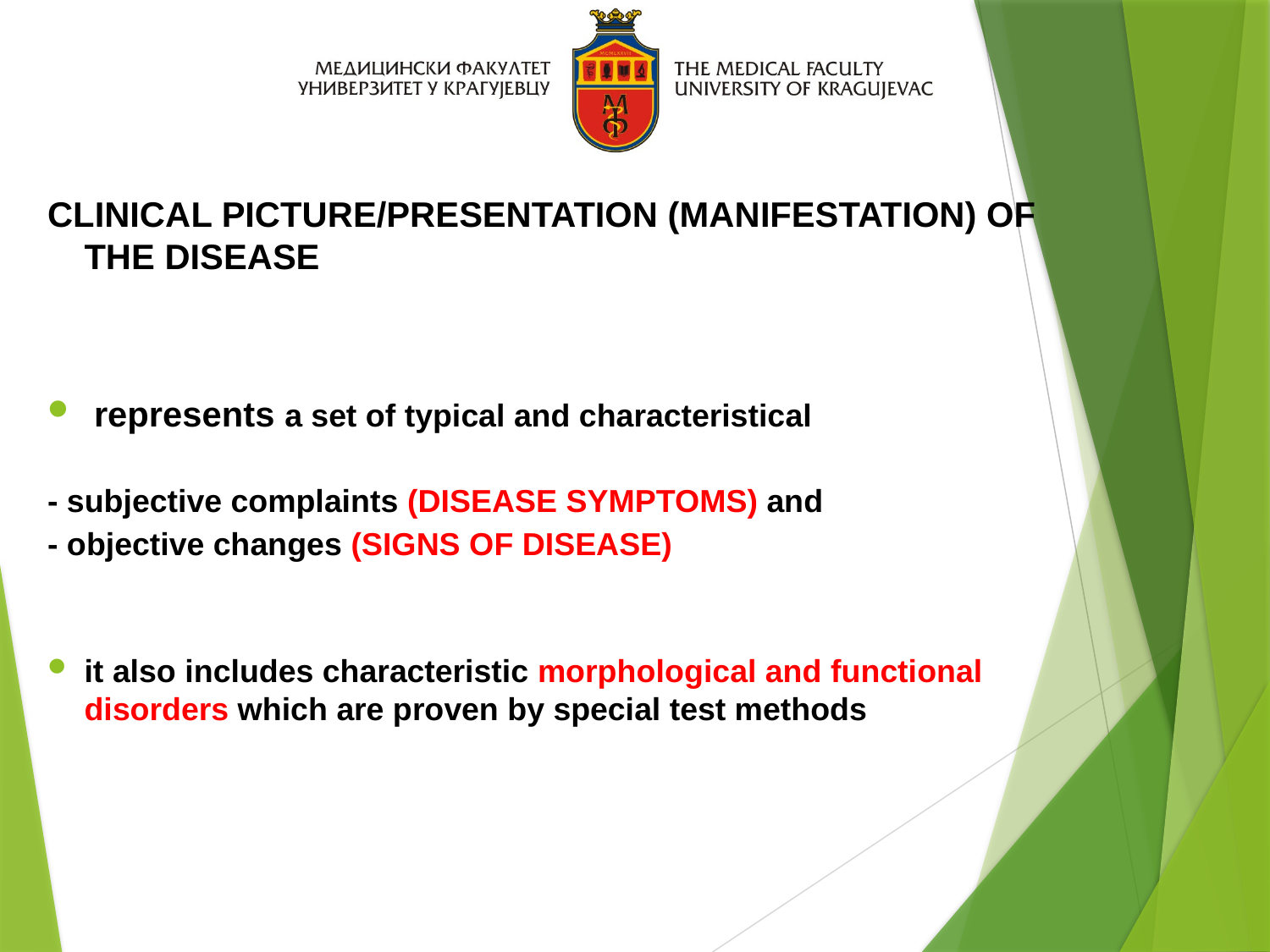

CLINICAL PICTURE/PRESENTATION (MANIFESTATION) OF THE DISEASE

 represents a set of typical and characteristical

- subjective complaints (DISEASE SYMPTOMS) and
- objective changes (SIGNS OF DISEASE)

it also includes characteristic morphological and functional disorders which are proven by special test methods